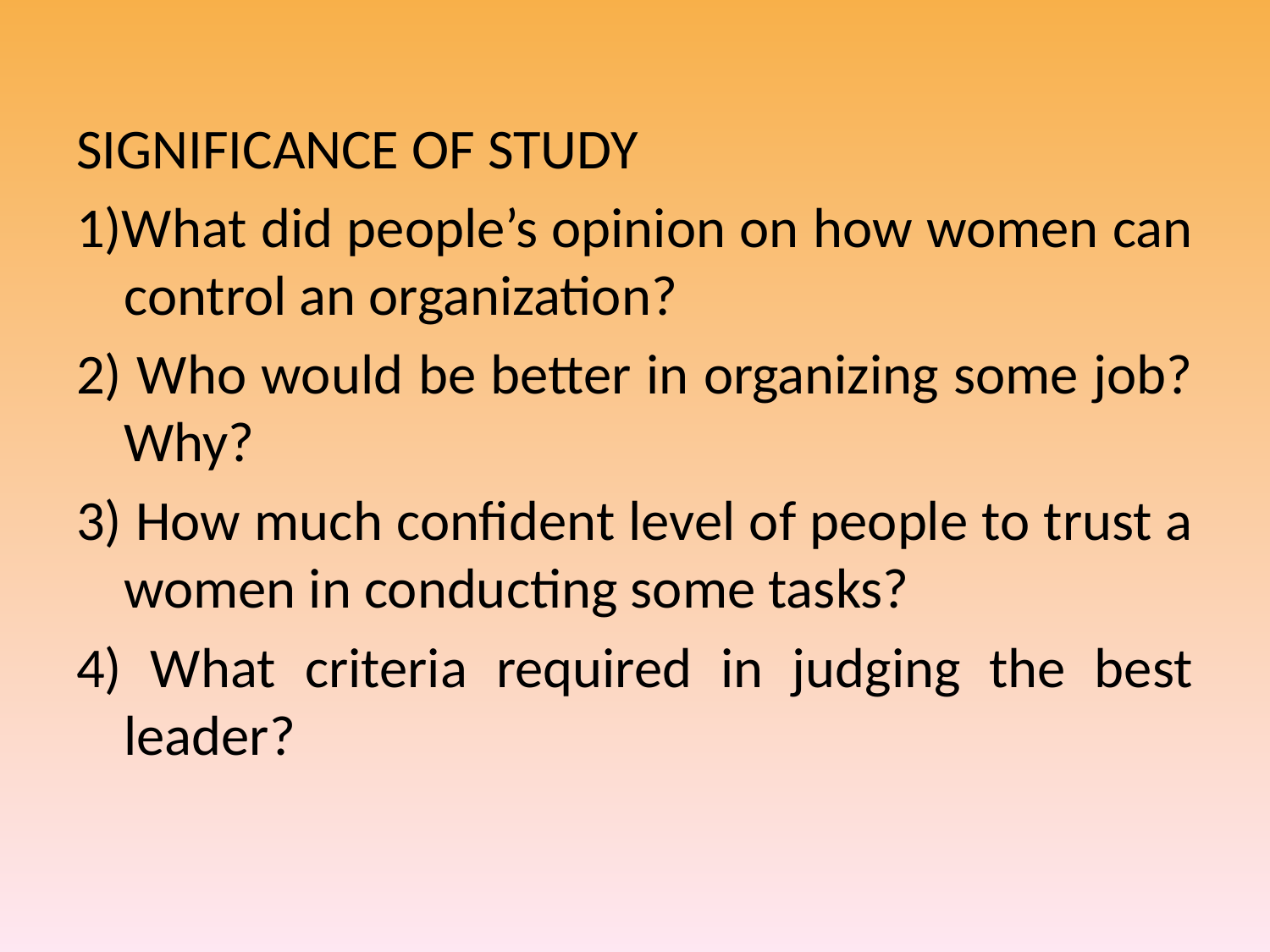

SIGNIFICANCE OF STUDY
1)What did people’s opinion on how women can control an organization?
2) Who would be better in organizing some job? Why?
3) How much confident level of people to trust a women in conducting some tasks?
4) What criteria required in judging the best leader?